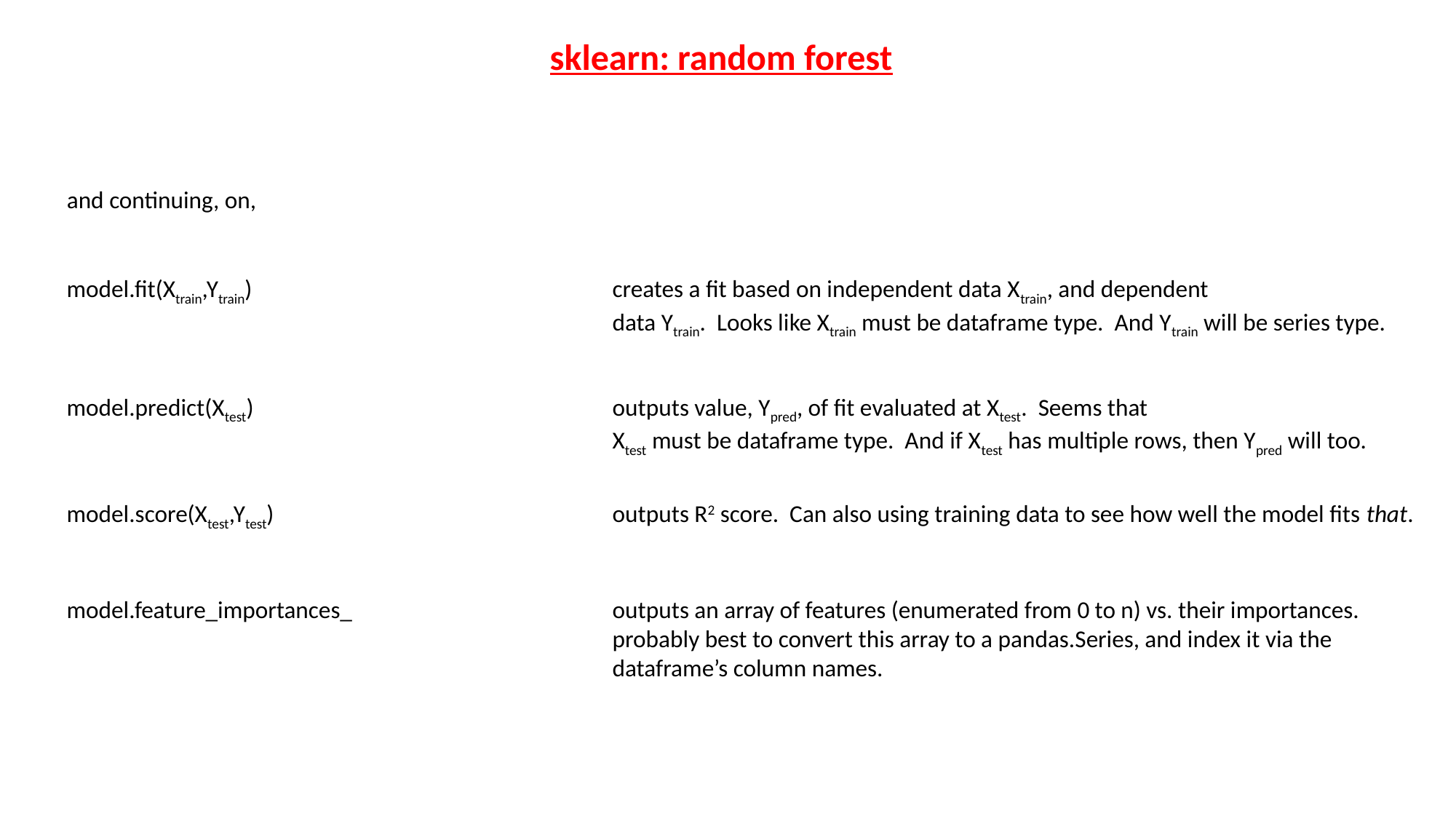

sklearn: random forest
and continuing, on,
model.fit(Xtrain,Ytrain)				creates a fit based on independent data Xtrain, and dependent
					data Ytrain.  Looks like Xtrain must be dataframe type.  And Ytrain will be series type.
model.predict(Xtest)				outputs value, Ypred, of fit evaluated at Xtest.  Seems that
					Xtest must be dataframe type.  And if Xtest has multiple rows, then Ypred will too.
model.score(Xtest,Ytest)				outputs R2 score.  Can also using training data to see how well the model fits that.
model.feature_importances_			outputs an array of features (enumerated from 0 to n) vs. their importances.
					probably best to convert this array to a pandas.Series, and index it via the
					dataframe’s column names.